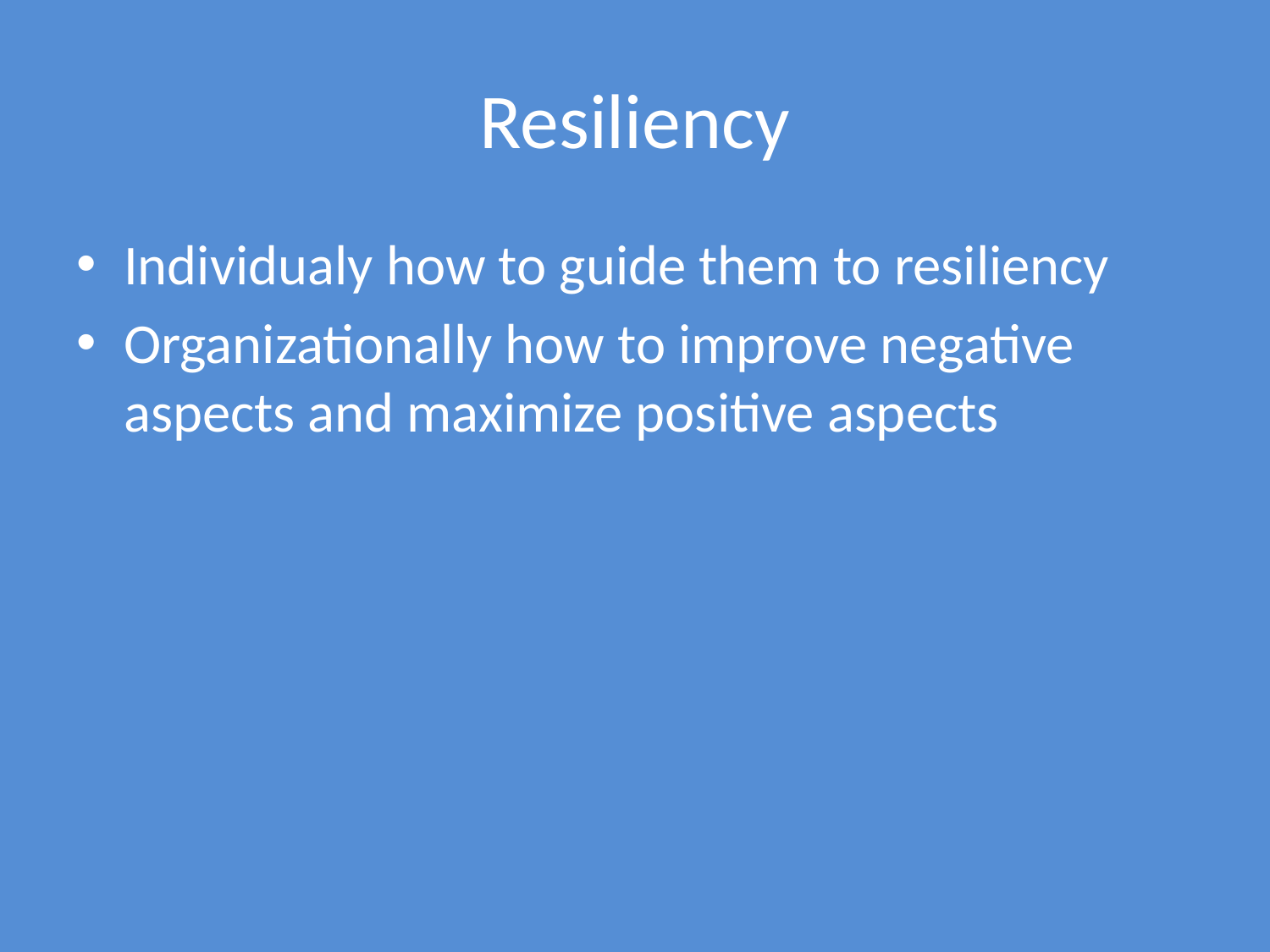

# Resiliency
Individualy how to guide them to resiliency
Organizationally how to improve negative aspects and maximize positive aspects